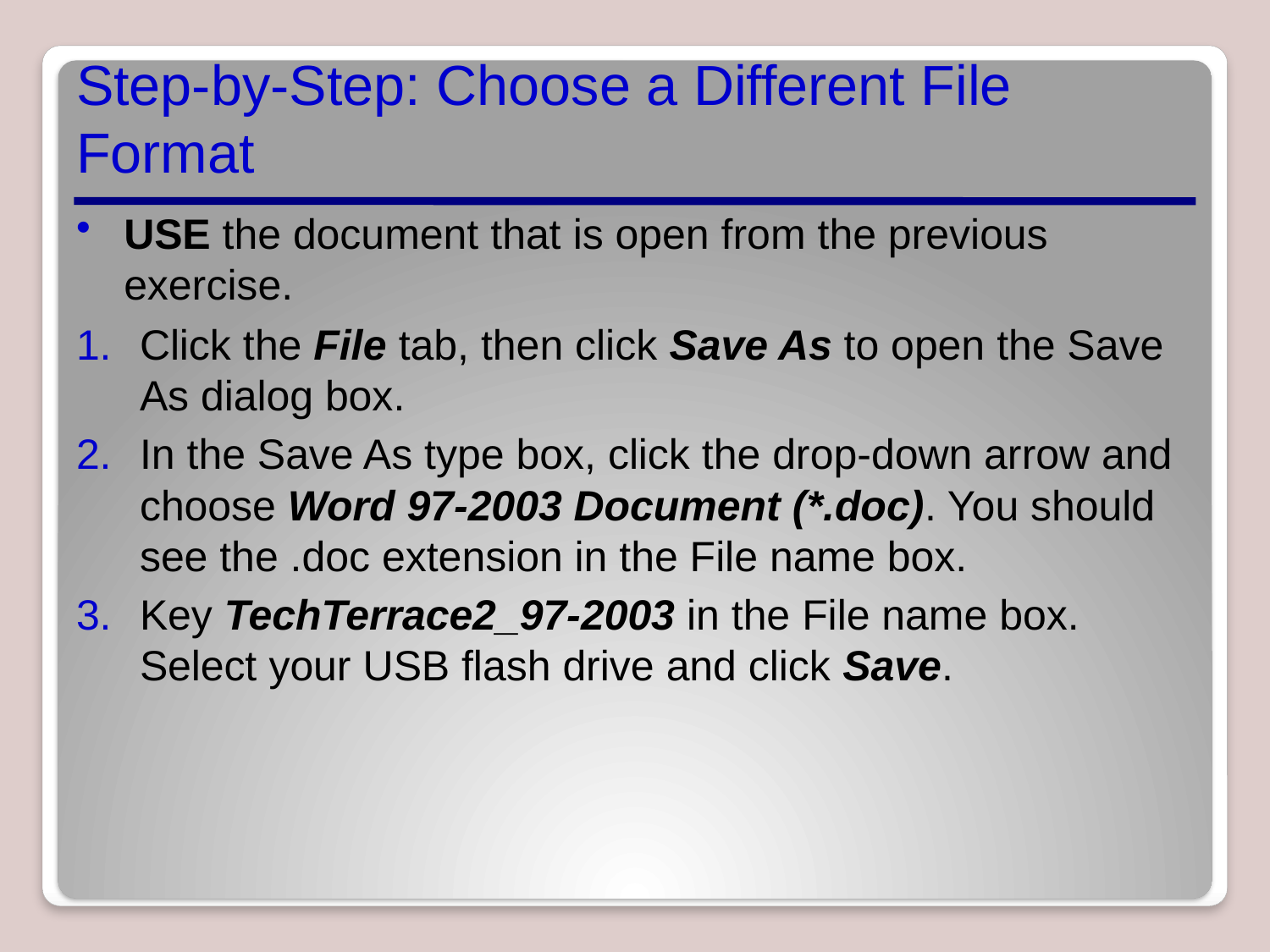

# Step-by-Step: Choose a Different File Format
USE the document that is open from the previous exercise.
Click the File tab, then click Save As to open the Save As dialog box.
In the Save As type box, click the drop-down arrow and choose Word 97-2003 Document (*.doc). You should see the .doc extension in the File name box.
Key TechTerrace2_97-2003 in the File name box. Select your USB flash drive and click Save.